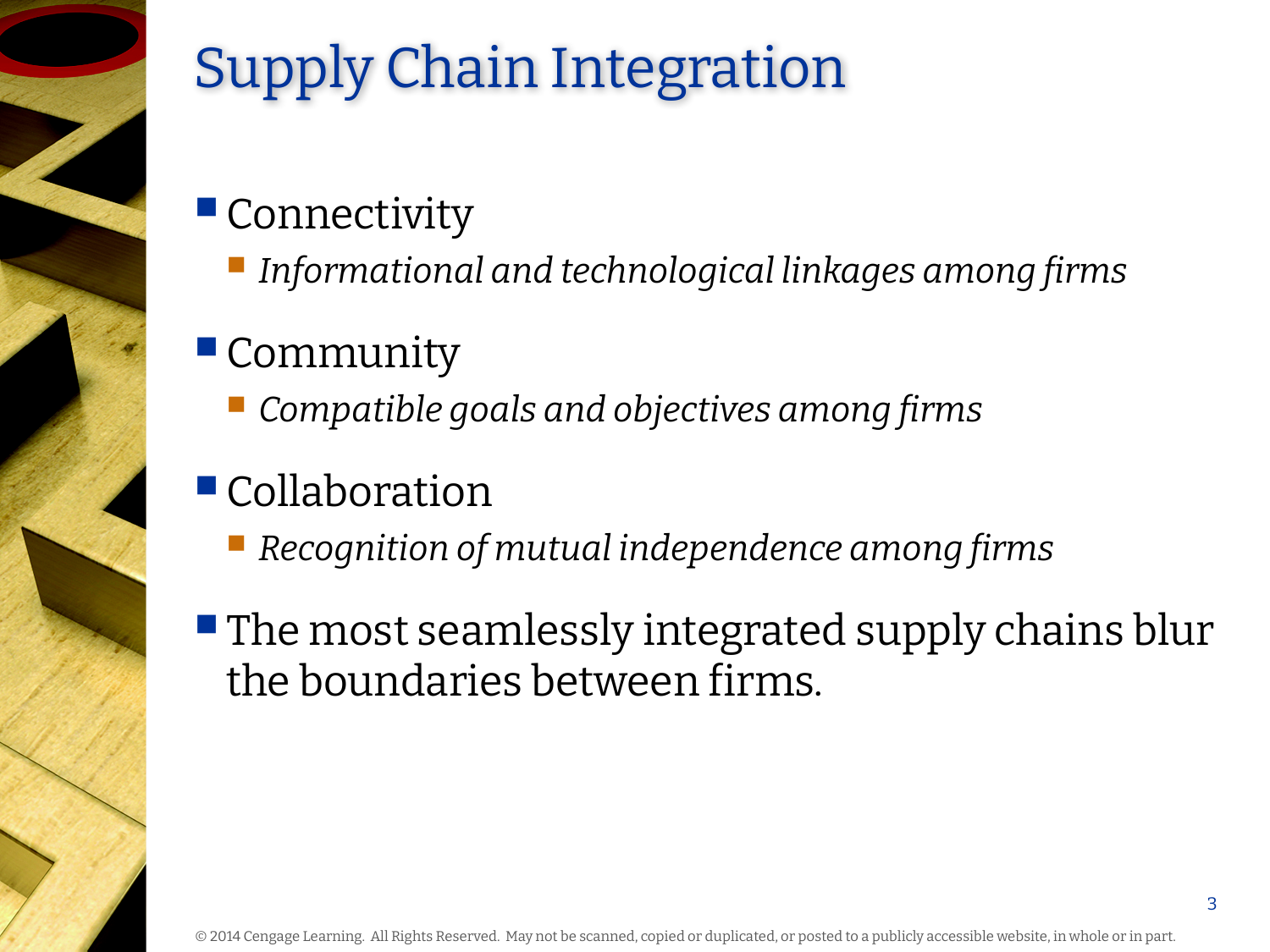

# Supply Chain Integration
Connectivity
Informational and technological linkages among firms
Community
Compatible goals and objectives among firms
Collaboration
Recognition of mutual independence among firms
The most seamlessly integrated supply chains blur the boundaries between firms.
3